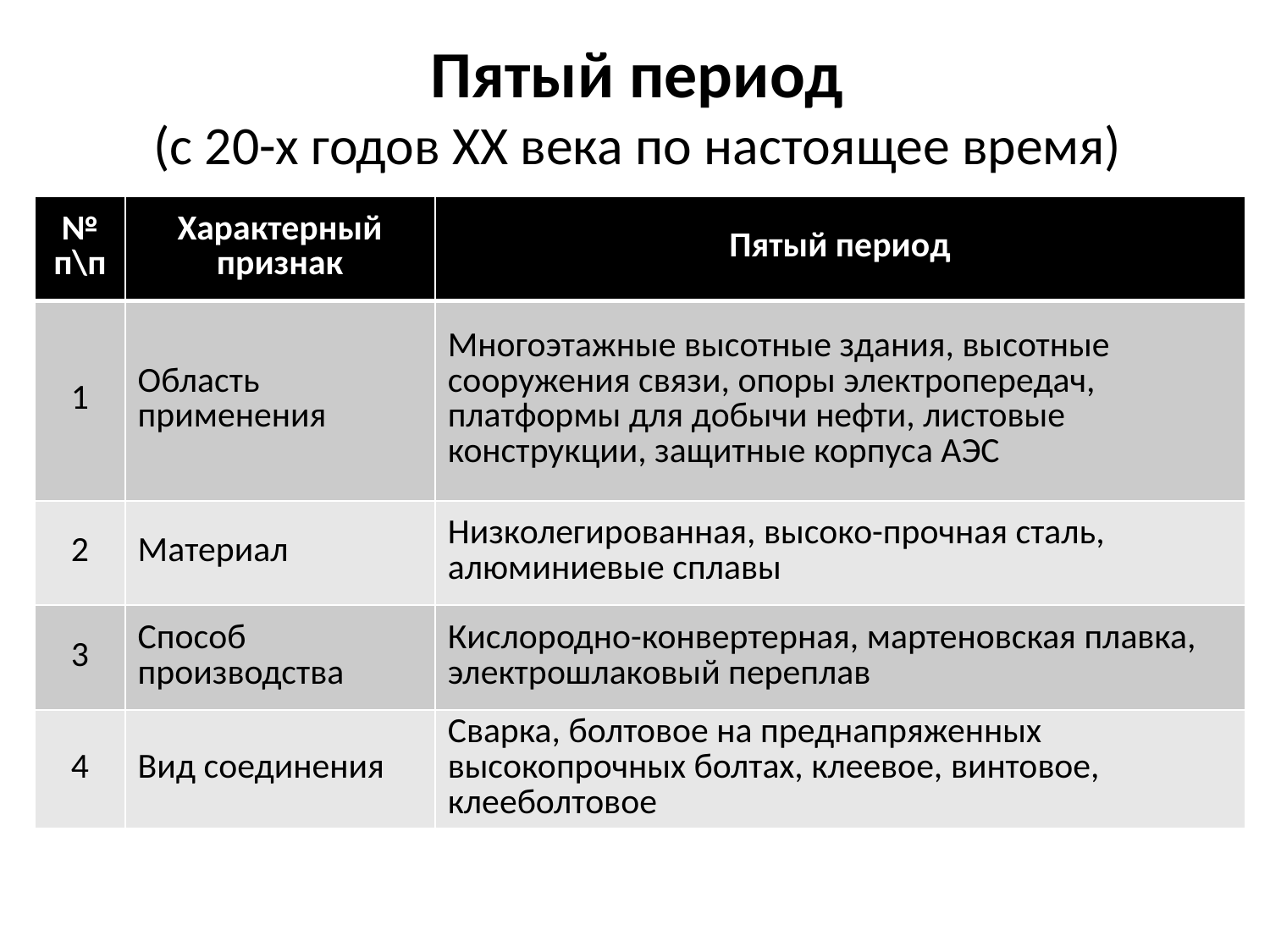

# Пятый период (с 20-х годов ХХ века по настоящее время)
| № п\п | Характерный признак | Пятый период |
| --- | --- | --- |
| 1 | Область применения | Многоэтажные высотные здания, высотные сооружения связи, опоры электропередач, платформы для добычи нефти, листовые конструкции, защитные корпуса АЭС |
| 2 | Материал | Низколегированная, высоко-прочная сталь, алюминиевые сплавы |
| 3 | Способ производства | Кислородно-конвертерная, мартеновская плавка, электрошлаковый переплав |
| 4 | Вид соединения | Сварка, болтовое на преднапряженных высокопрочных болтах, клеевое, винтовое, клееболтовое |